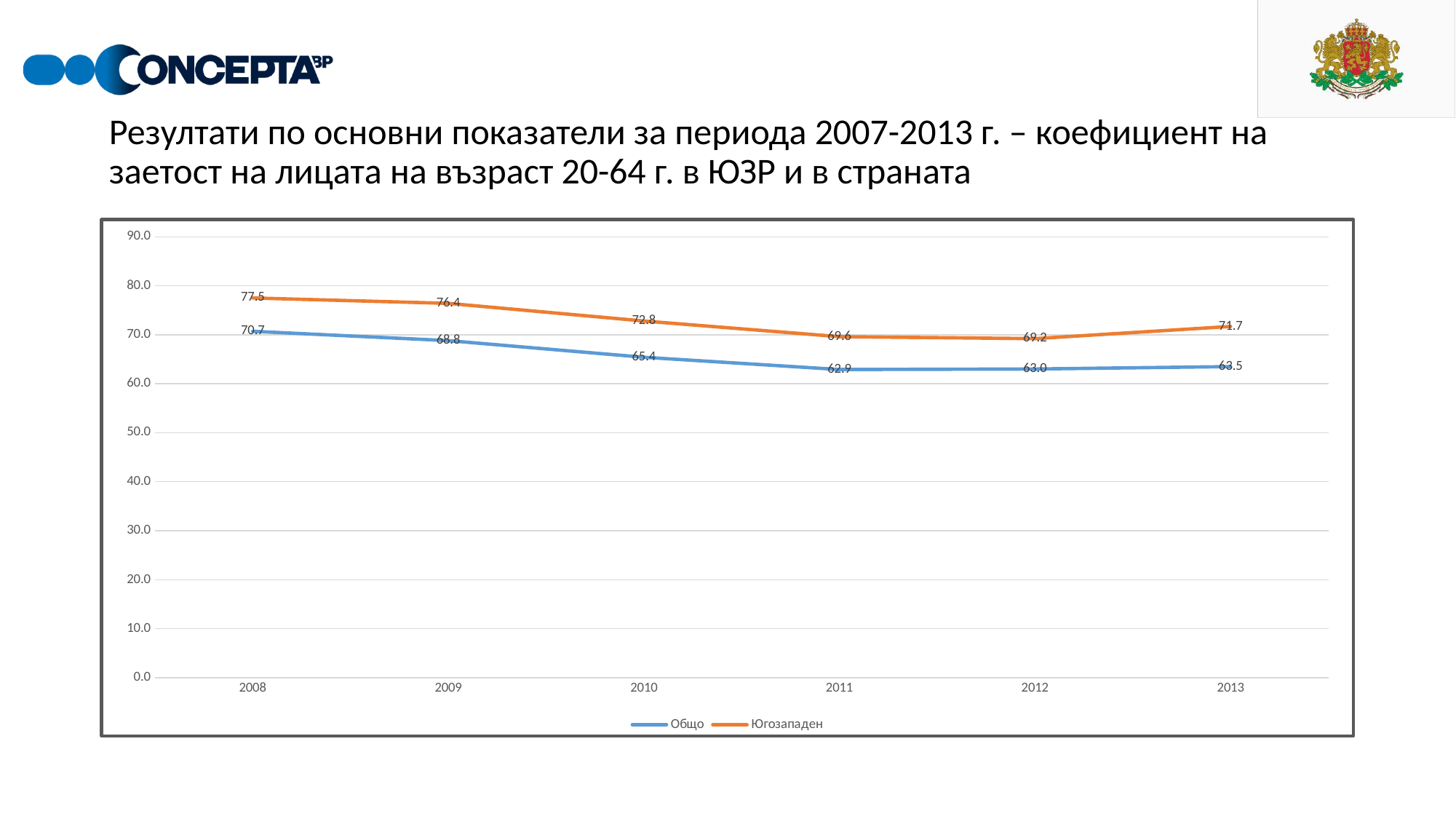

# Резултати по основни показатели за периода 2007-2013 г. – коефициент на заетост на лицата на възраст 20-64 г. в ЮЗР и в страната

### Chart

| Category | Общо | Югозападен |
|---|---|---|
| 2008 | 70.7 | 77.5 |
| 2009 | 68.8 | 76.4 |
| 2010 | 65.4 | 72.8 |
| 2011 | 62.9 | 69.6 |
| 2012 | 63.0 | 69.2 |
| 2013 | 63.5 | 71.7 |